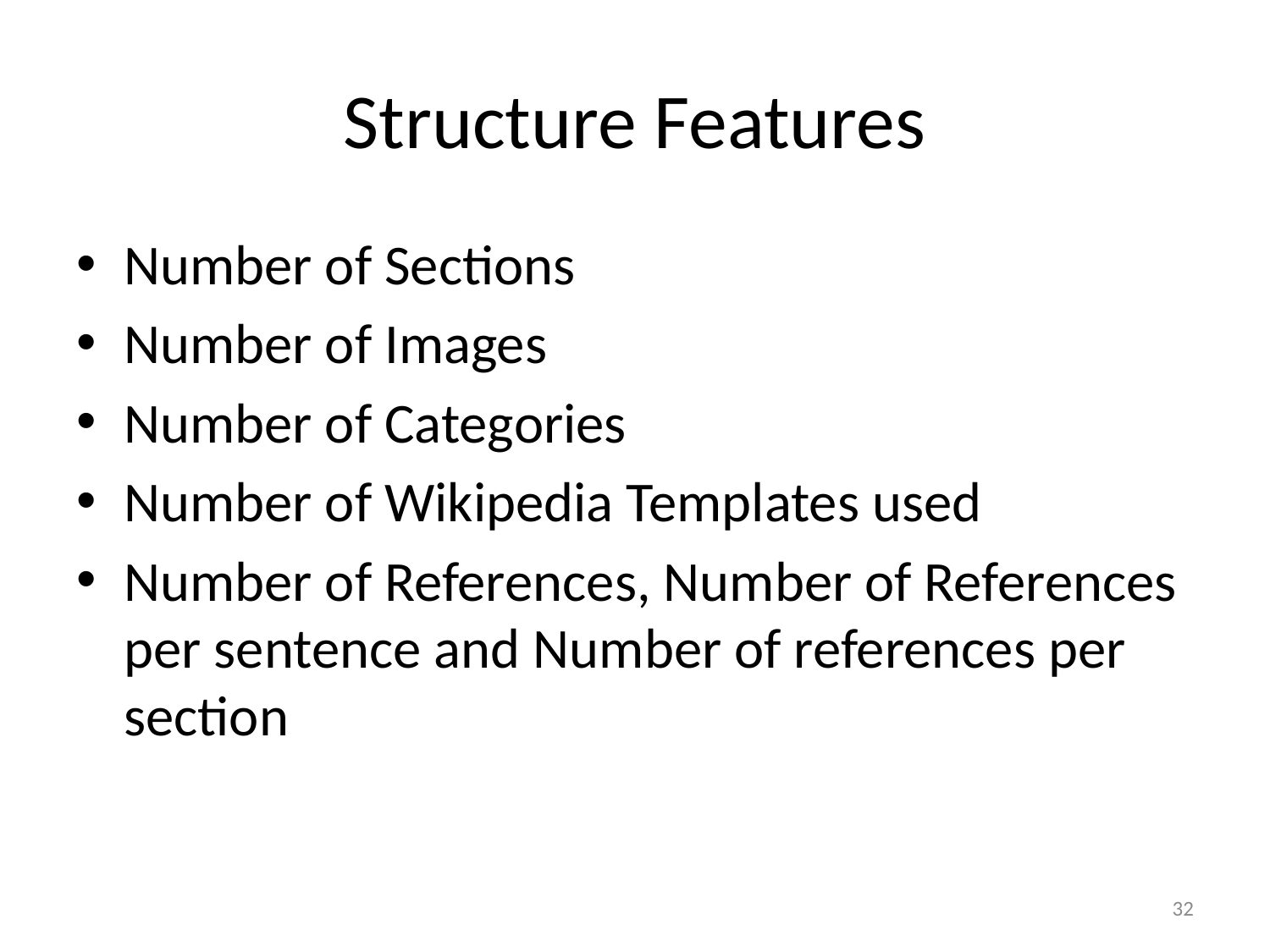

# Structure Features
Number of Sections
Number of Images
Number of Categories
Number of Wikipedia Templates used
Number of References, Number of References per sentence and Number of references per section
32